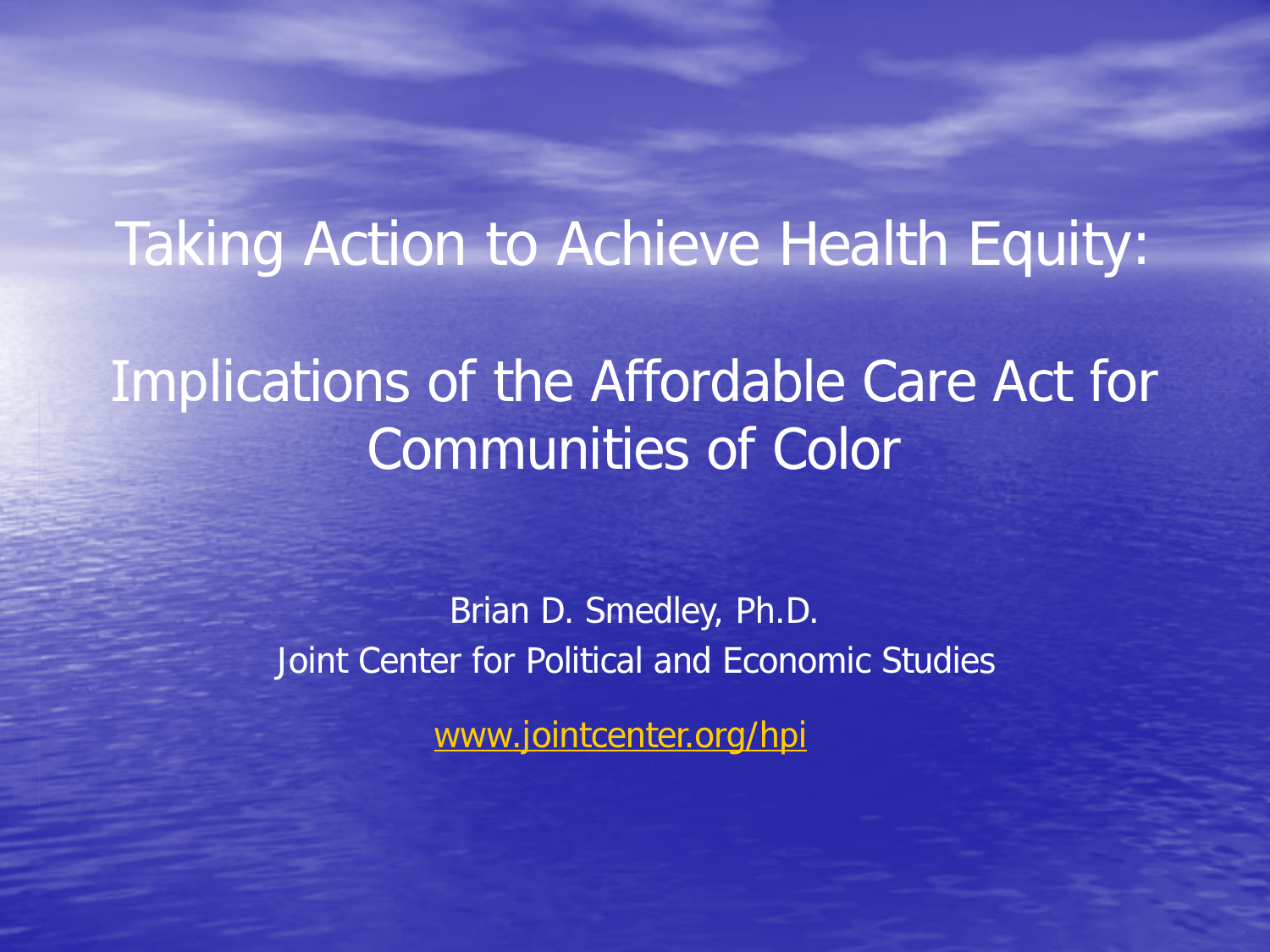

# Taking Action to Achieve Health Equity: Implications of the Affordable Care Act for Communities of Color
Brian D. Smedley, Ph.D.
Joint Center for Political and Economic Studies
www.jointcenter.org/hpi